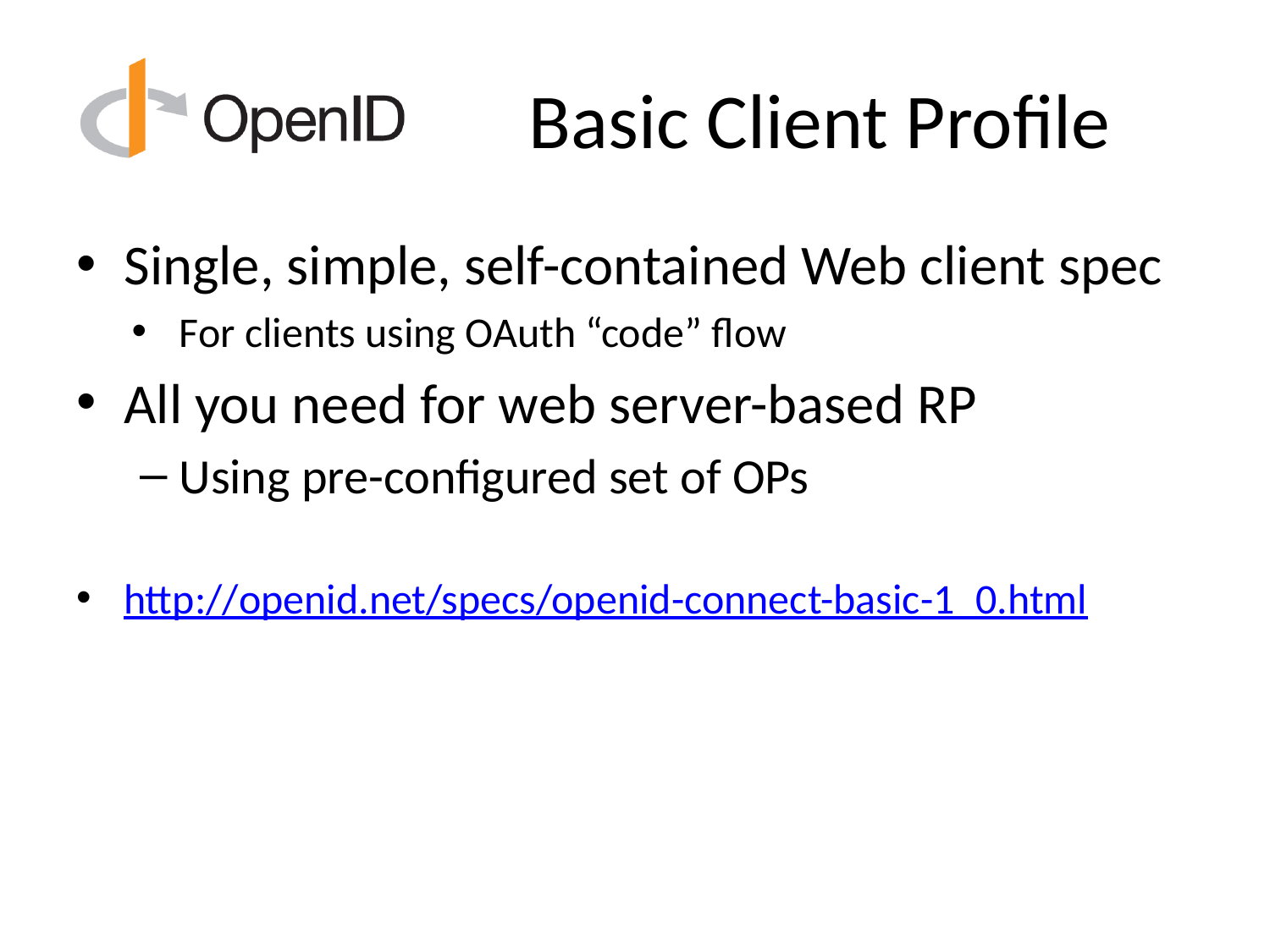

# Basic Client Profile
Single, simple, self-contained Web client spec
For clients using OAuth “code” flow
All you need for web server-based RP
Using pre-configured set of OPs

http://openid.net/specs/openid-connect-basic-1_0.html